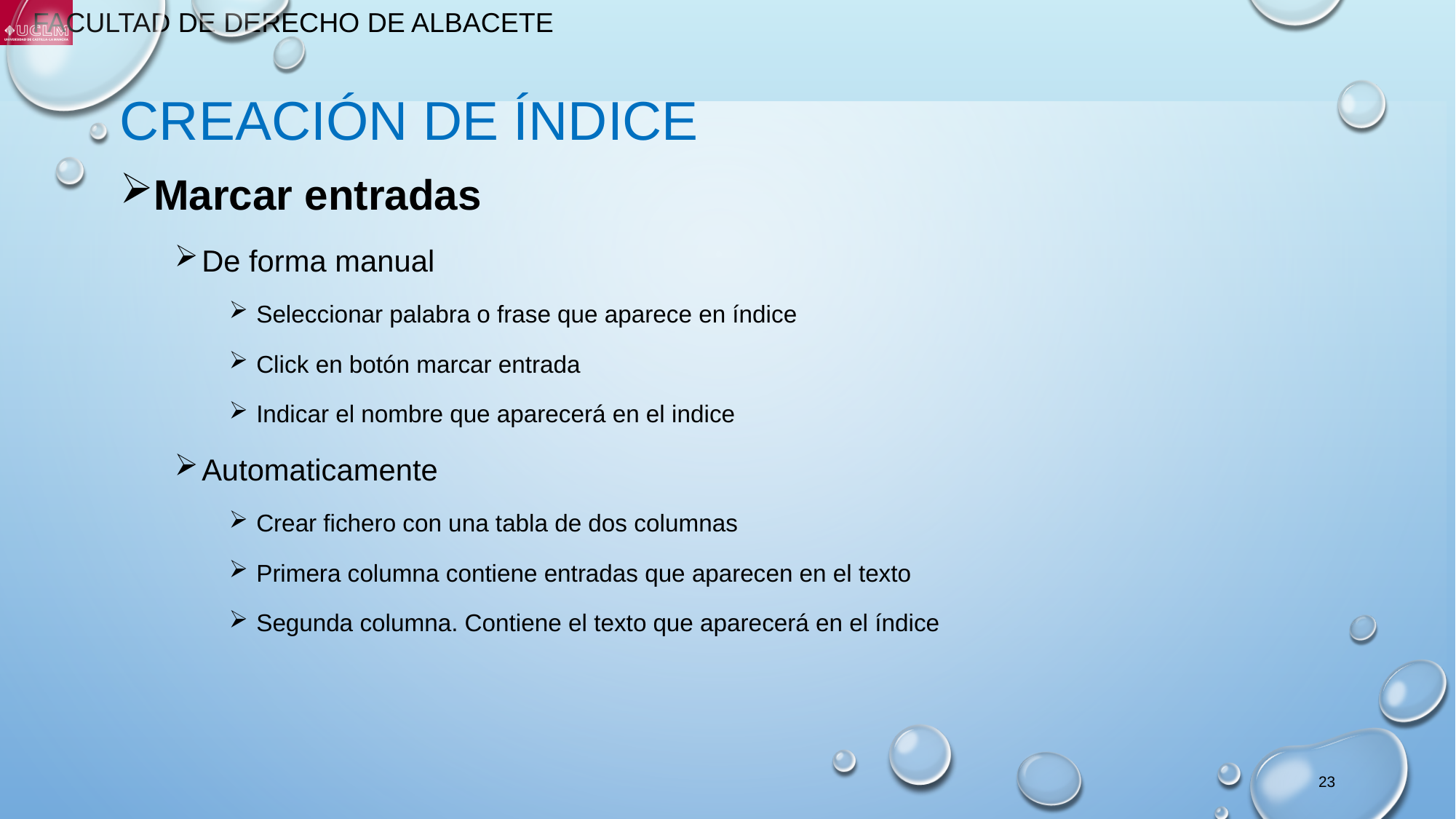

# Creación de índice
Marcar entradas
De forma manual
Seleccionar palabra o frase que aparece en índice
Click en botón marcar entrada
Indicar el nombre que aparecerá en el indice
Automaticamente
Crear fichero con una tabla de dos columnas
Primera columna contiene entradas que aparecen en el texto
Segunda columna. Contiene el texto que aparecerá en el índice

23